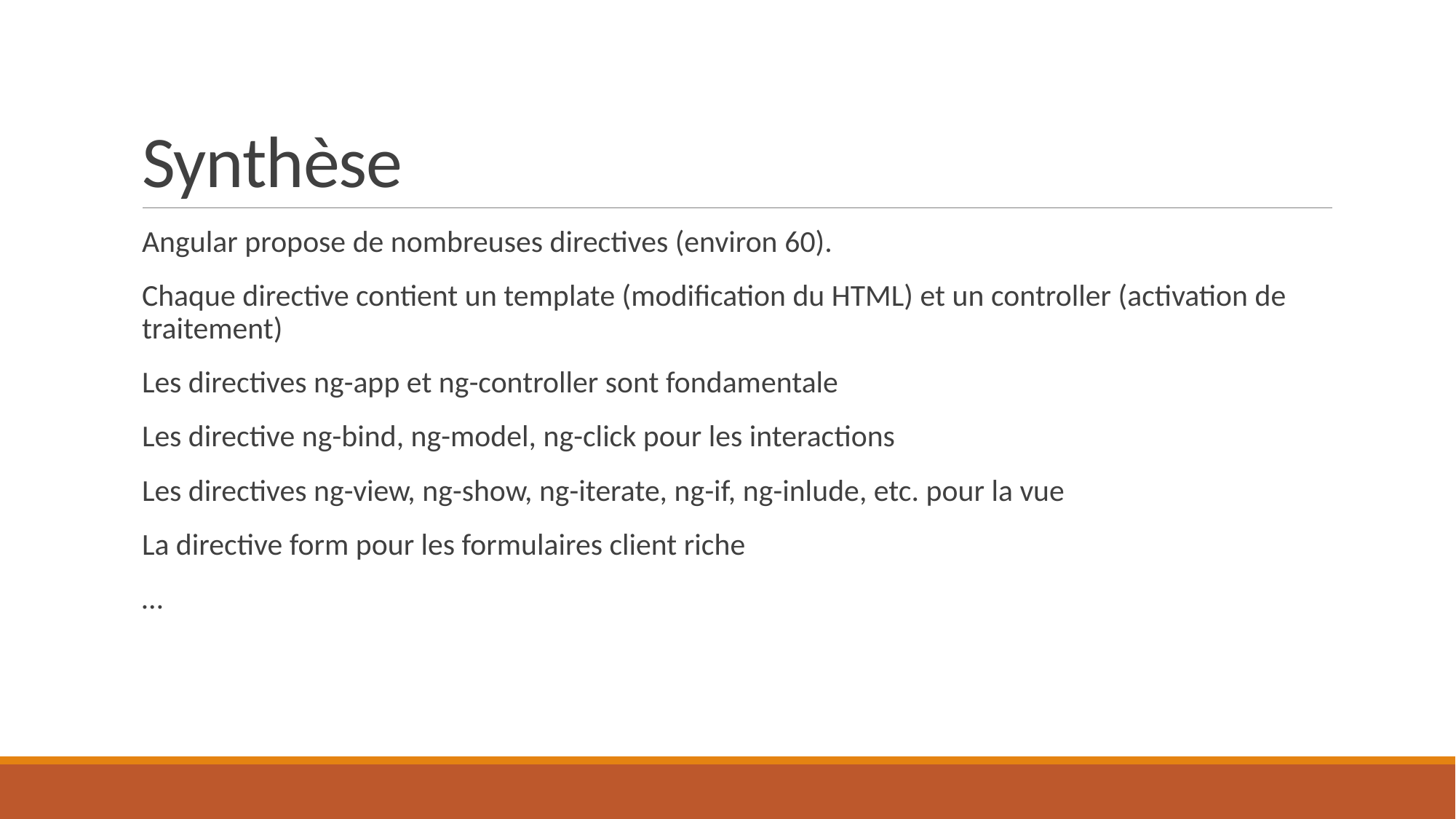

# Synthèse
Angular propose de nombreuses directives (environ 60).
Chaque directive contient un template (modification du HTML) et un controller (activation de traitement)
Les directives ng-app et ng-controller sont fondamentale
Les directive ng-bind, ng-model, ng-click pour les interactions
Les directives ng-view, ng-show, ng-iterate, ng-if, ng-inlude, etc. pour la vue
La directive form pour les formulaires client riche
…